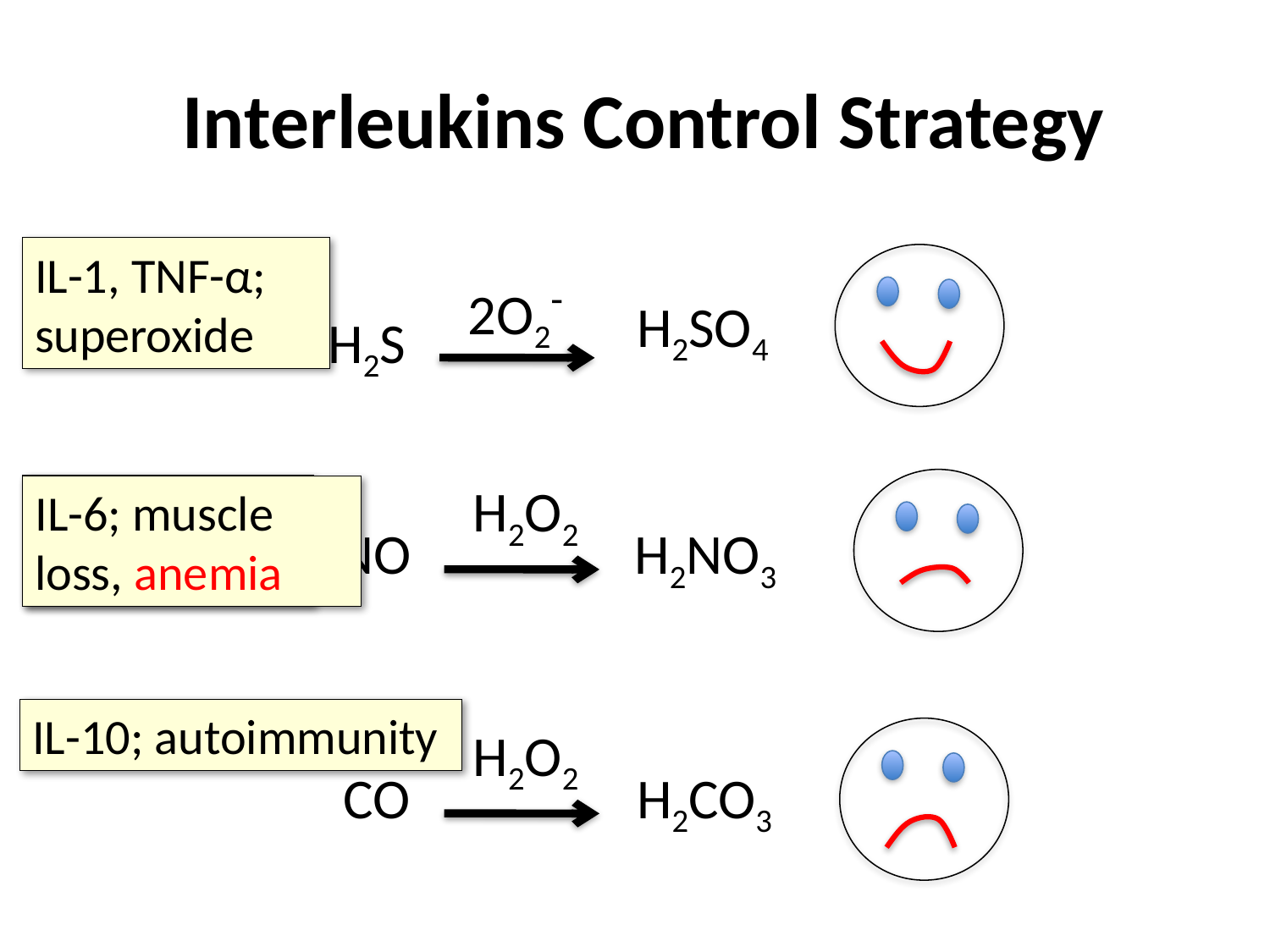

# Interleukins Control Strategy
IL-1, TNF-α; superoxide

2O2-
H2SO4
H2S
H2O2

IL-6; muscle loss, anemia
IL-6; muscle loss, anemia
NO
H2NO3
IL-10; autoimmunity
H2O2

CO
H2CO3